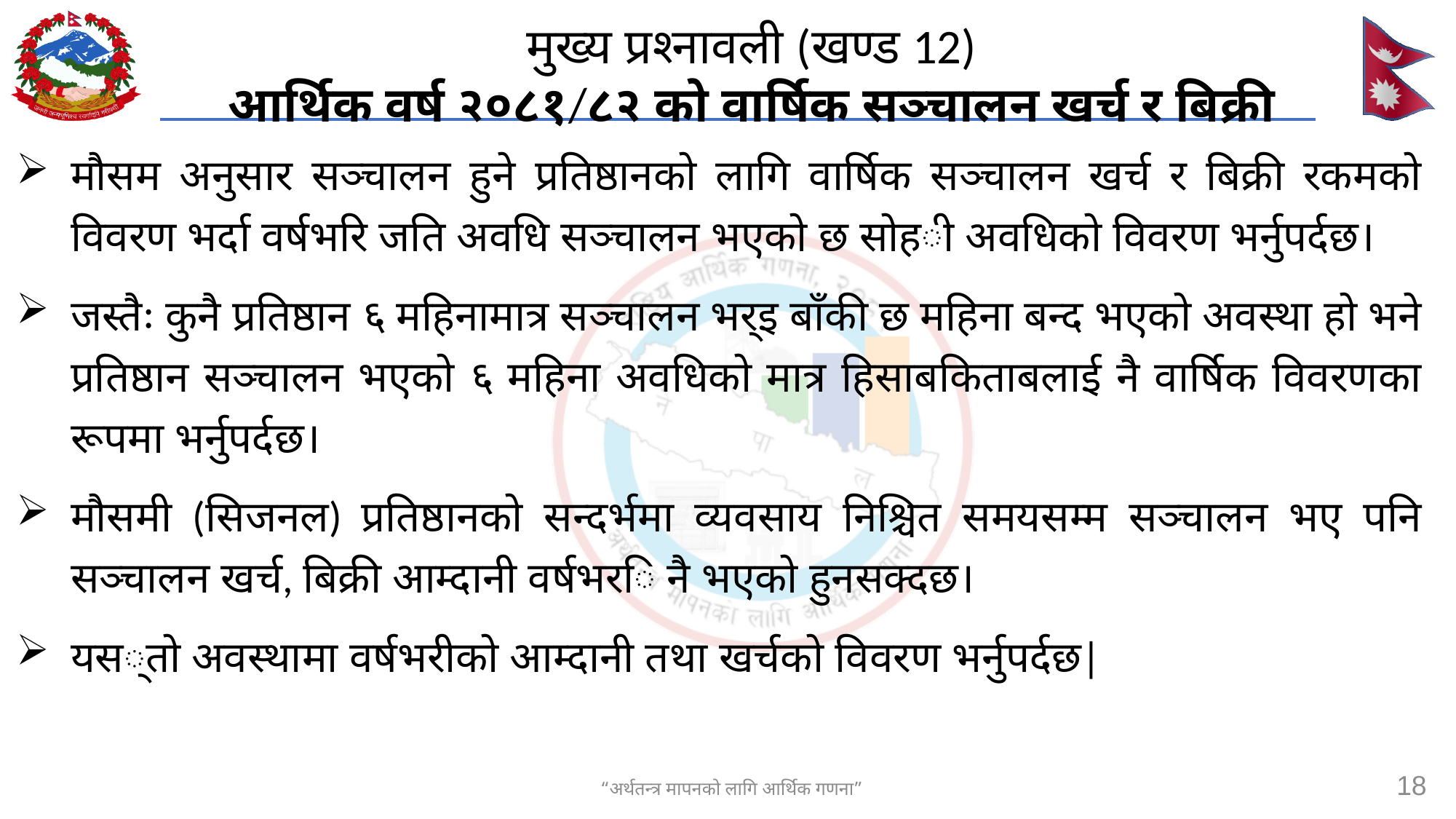

# मुख्य प्रश्नावली (खण्ड 12) आर्थिक वर्ष २०८१/८२ को वार्षिक सञ्चालन खर्च र बिक्री
मौसम अनुसार सञ्चालन हुने प्रतिष्ठानको लागि वार्षिक सञ्चालन खर्च र बिक्री रकमको विवरण भर्दा वर्षभरि जति अवधि सञ्चालन भएको छ सोही अवधिको विवरण भर्नुपर्दछ।
जस्तैः कुनै प्रतिष्ठान ६ महिनामात्र सञ्चालन भर्इ बाँकी छ महिना बन्द भएको अवस्था हो भने प्रतिष्ठान सञ्चालन भएको ६ महिना अवधिको मात्र हिसाबकिताबलाई नै वार्षिक विवरणका रूपमा भर्नुपर्दछ।
मौसमी (सिजनल) प्रतिष्ठानको सन्दर्भमा व्यवसाय निश्चित समयसम्म सञ्चालन भए पनि सञ्चालन खर्च, बिक्री आम्दानी वर्षभरि नै भएको हुनसक्दछ।
यस्तो अवस्थामा वर्षभरीको आम्दानी तथा खर्चको विवरण भर्नुपर्दछ|

18
“अर्थतन्त्र मापनको लागि आर्थिक गणना”